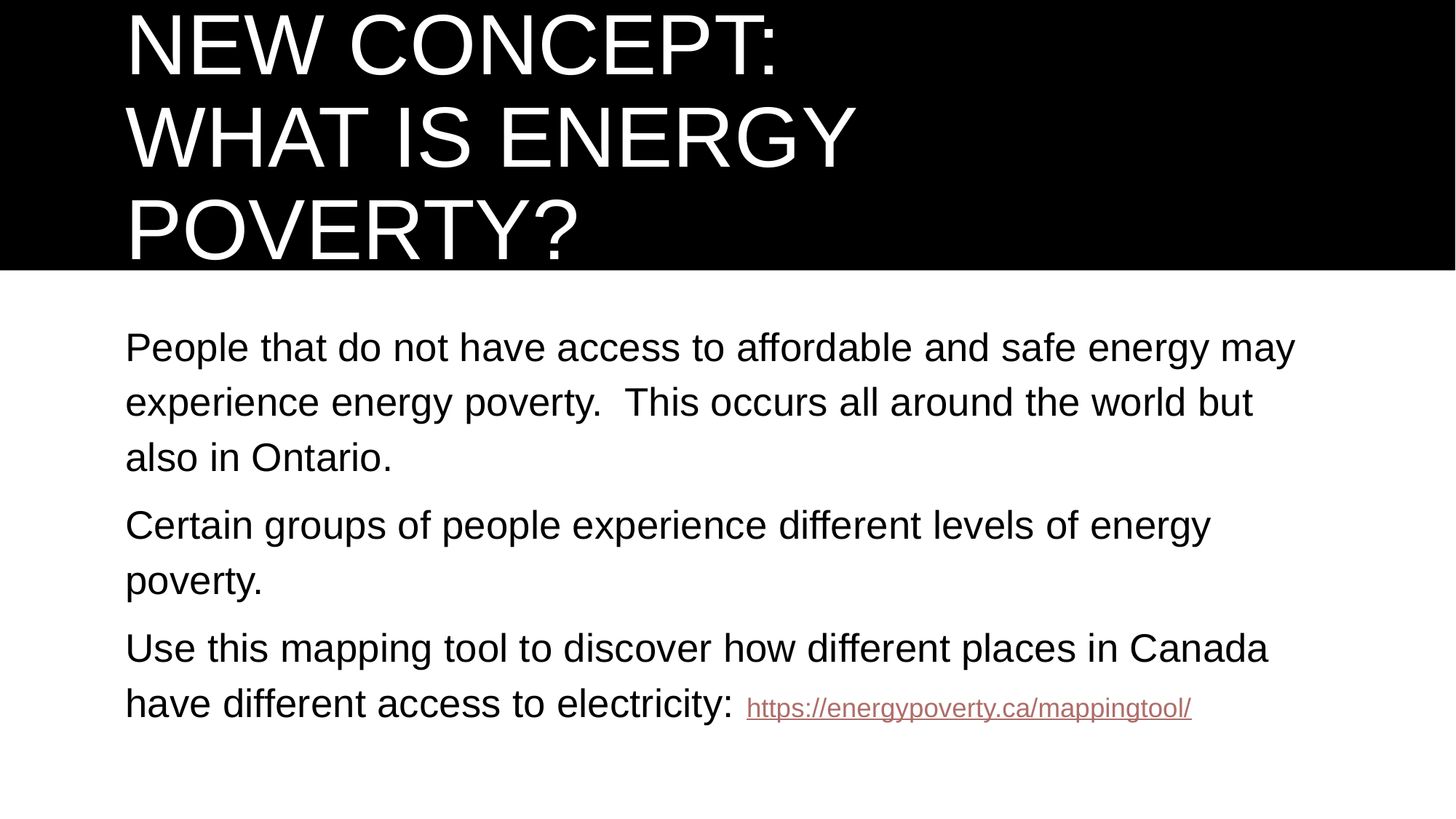

# NEW CONCEPT: WHAT IS ENERGY POVERTY?
People that do not have access to affordable and safe energy may experience energy poverty.  This occurs all around the world but also in Ontario.
Certain groups of people experience different levels of energy poverty.
Use this mapping tool to discover how different places in Canada have different access to electricity: https://energypoverty.ca/mappingtool/